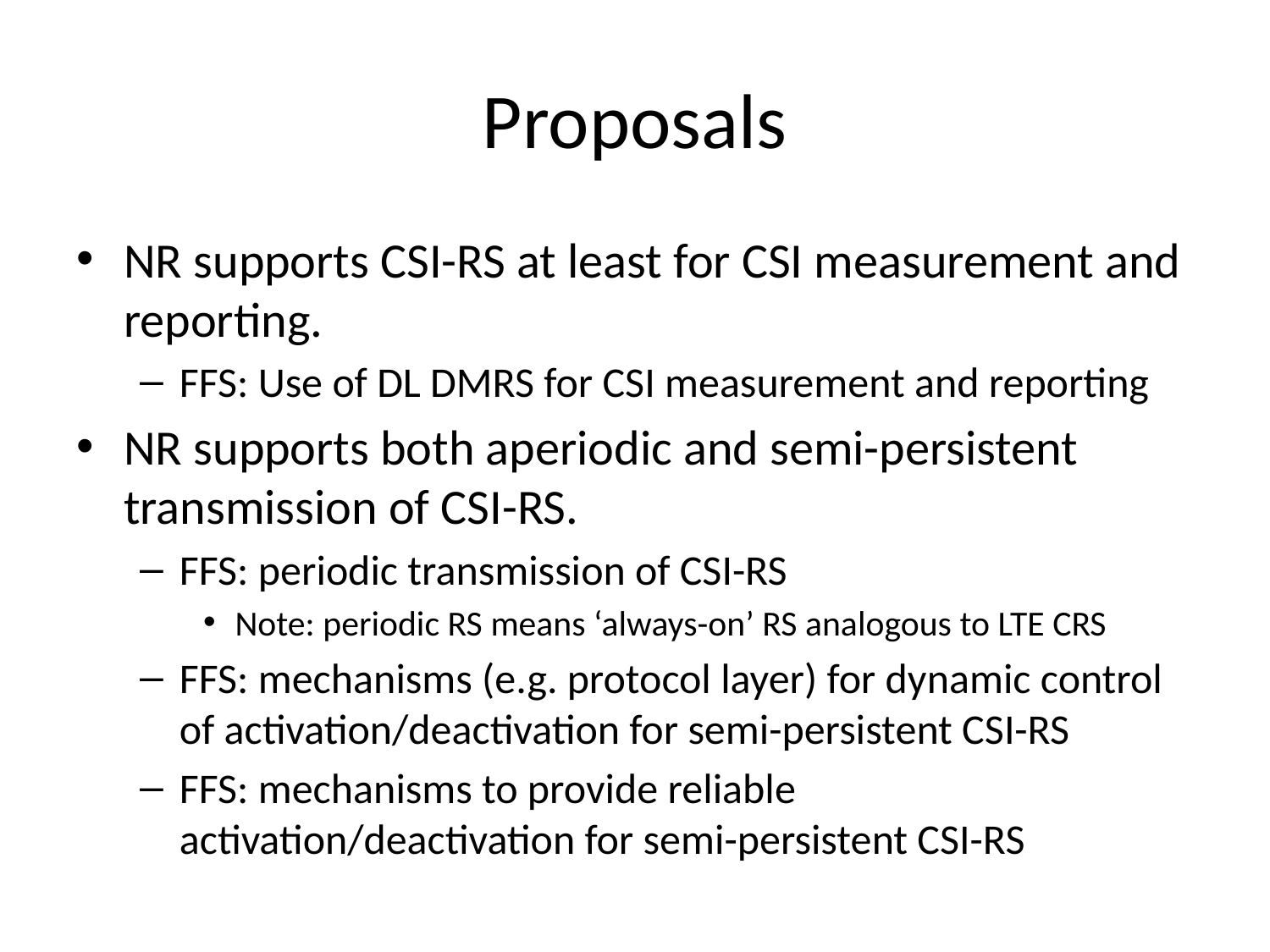

# Proposals
NR supports CSI-RS at least for CSI measurement and reporting.
FFS: Use of DL DMRS for CSI measurement and reporting
NR supports both aperiodic and semi-persistent transmission of CSI-RS.
FFS: periodic transmission of CSI-RS
Note: periodic RS means ‘always-on’ RS analogous to LTE CRS
FFS: mechanisms (e.g. protocol layer) for dynamic control of activation/deactivation for semi-persistent CSI-RS
FFS: mechanisms to provide reliable activation/deactivation for semi-persistent CSI-RS